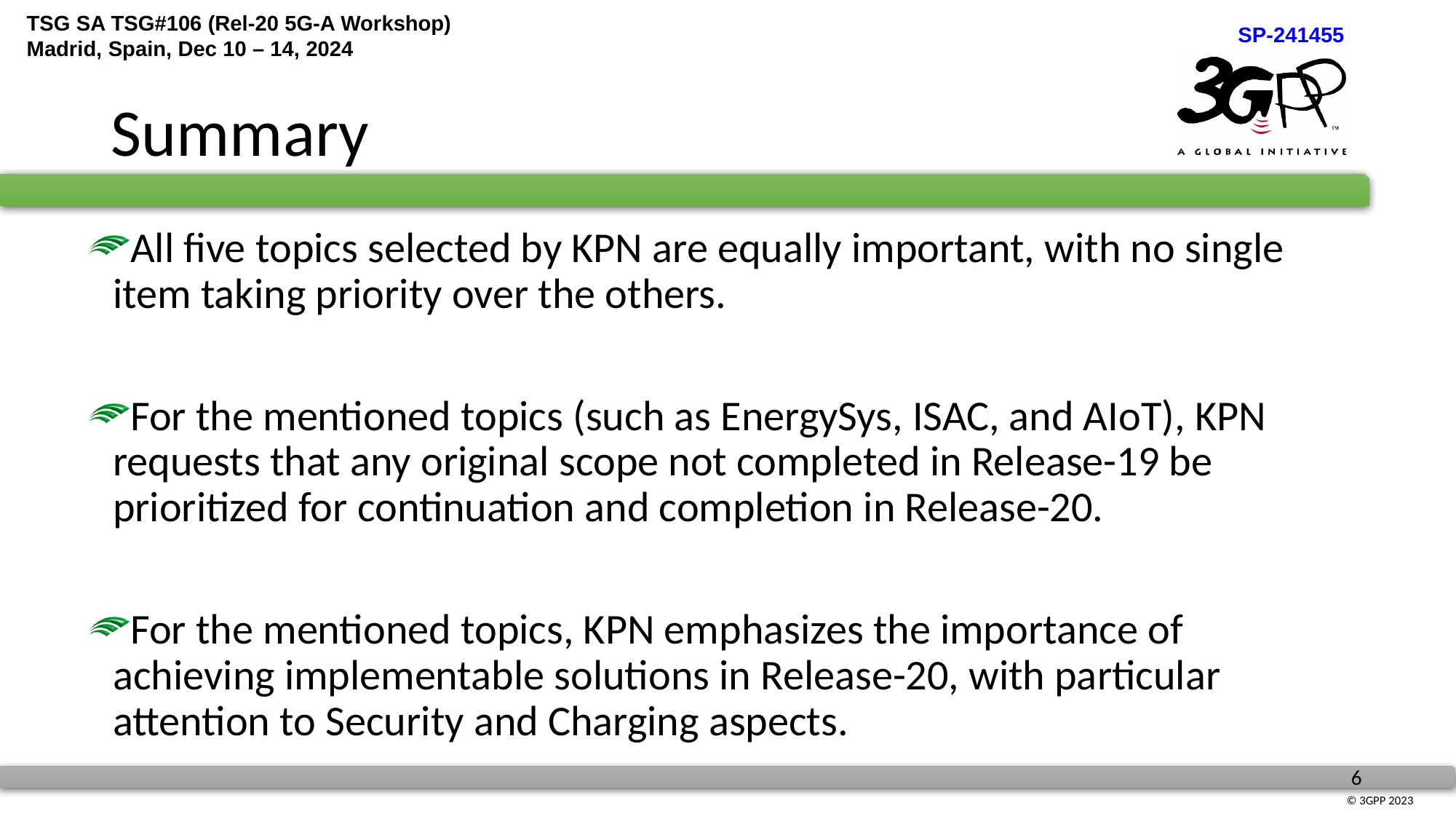

# Summary
All five topics selected by KPN are equally important, with no single item taking priority over the others.

For the mentioned topics (such as EnergySys, ISAC, and AIoT), KPN requests that any original scope not completed in Release-19 be prioritized for continuation and completion in Release-20.

For the mentioned topics, KPN emphasizes the importance of achieving implementable solutions in Release-20, with particular attention to Security and Charging aspects.